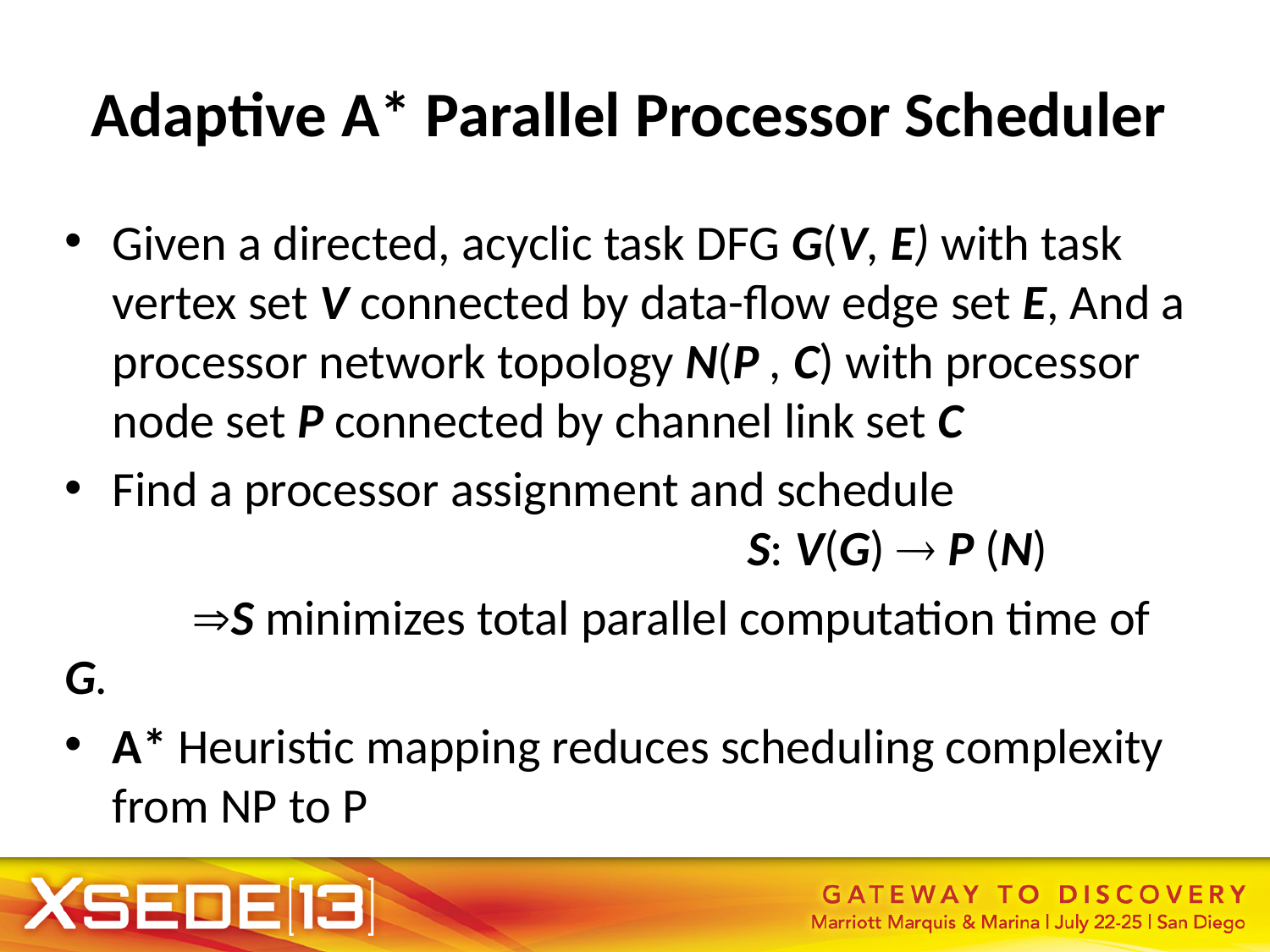

Adaptive A* Parallel Processor Scheduler
Given a directed, acyclic task DFG G(V, E) with task vertex set V connected by data-flow edge set E, And a processor network topology N(P , C) with processor node set P connected by channel link set C
Find a processor assignment and schedule
					S: V(G) → P (N)
	⇒S minimizes total parallel computation time of G.
A* Heuristic mapping reduces scheduling complexity from NP to P